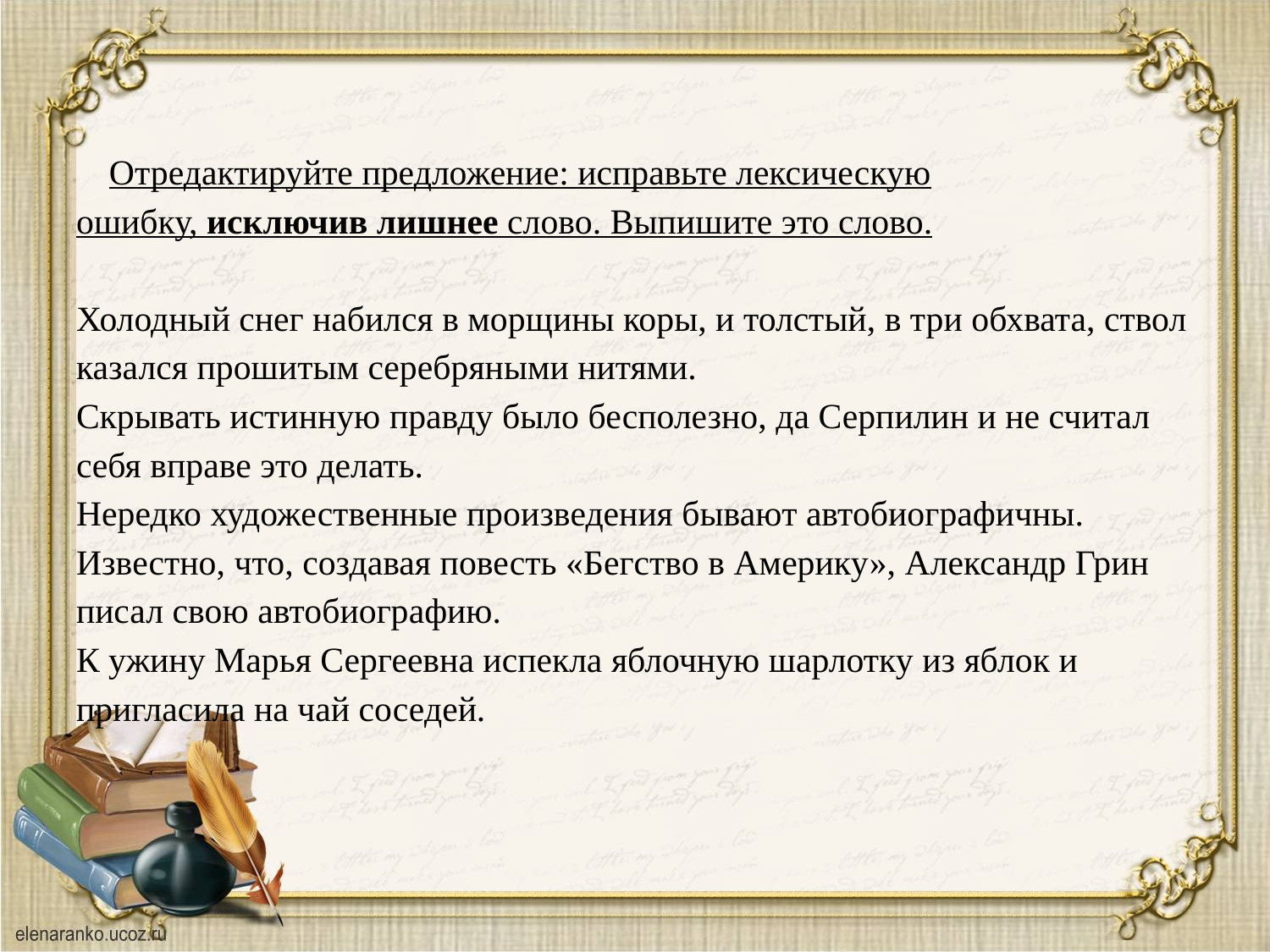

# Отредактируйте предложение: исправьте лексическую ошибку, исключив лишнее слово. Выпишите это слово.   Холодный снег набился в морщины коры, и толстый, в три обхвата, ствол казался прошитым серебряными нитями. Скрывать истинную правду было бесполезно, да Серпилин и не считал себя вправе это делать. Нередко художественные произведения бывают автобиографичны. Известно, что, создавая повесть «Бегство в Америку», Александр Грин писал свою автобиографию. К ужину Марья Сергеевна испекла яблочную шарлотку из яблок и пригласила на чай соседей.